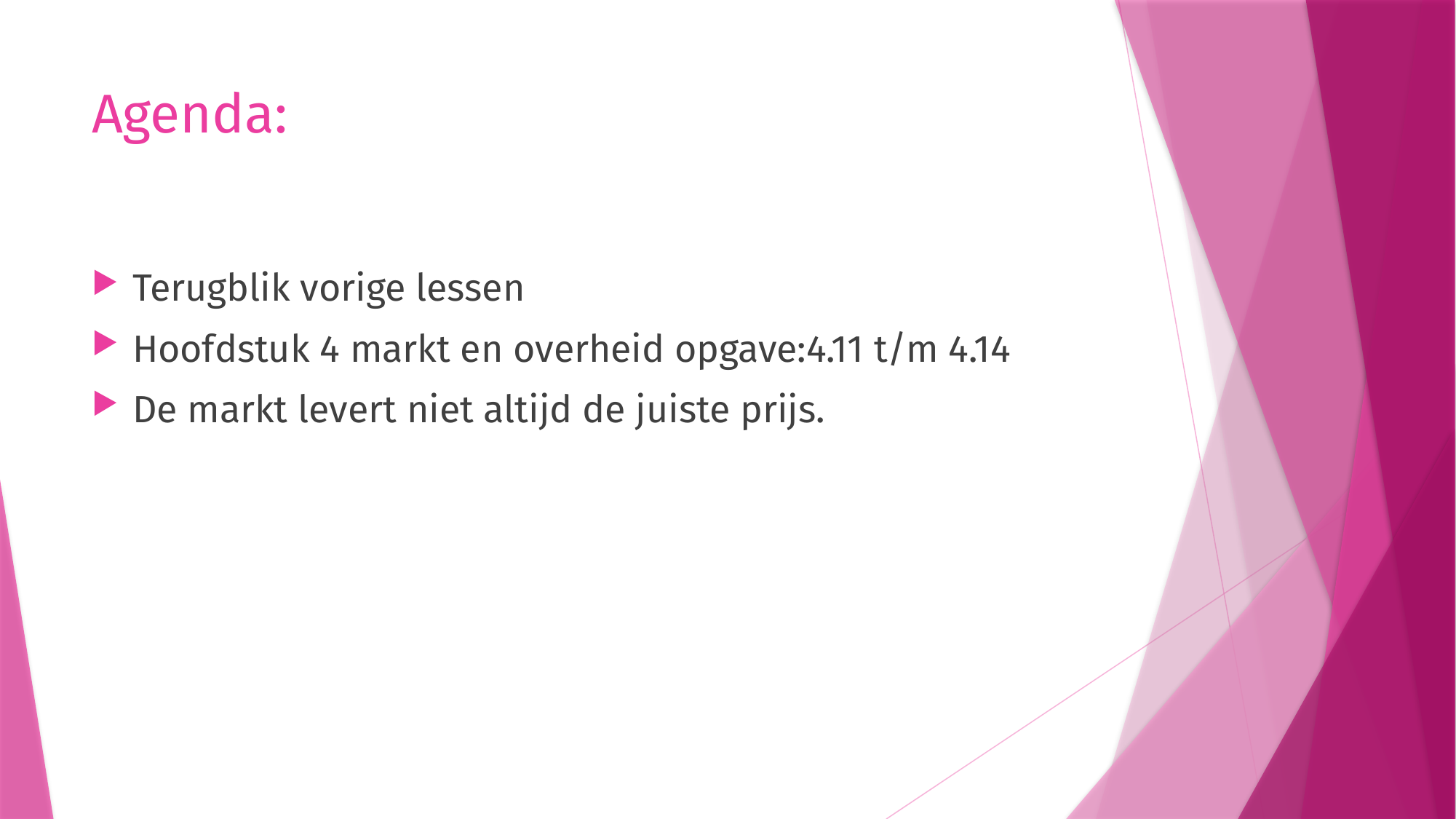

# Agenda:
Terugblik vorige lessen
Hoofdstuk 4 markt en overheid opgave:4.11 t/m 4.14
De markt levert niet altijd de juiste prijs.